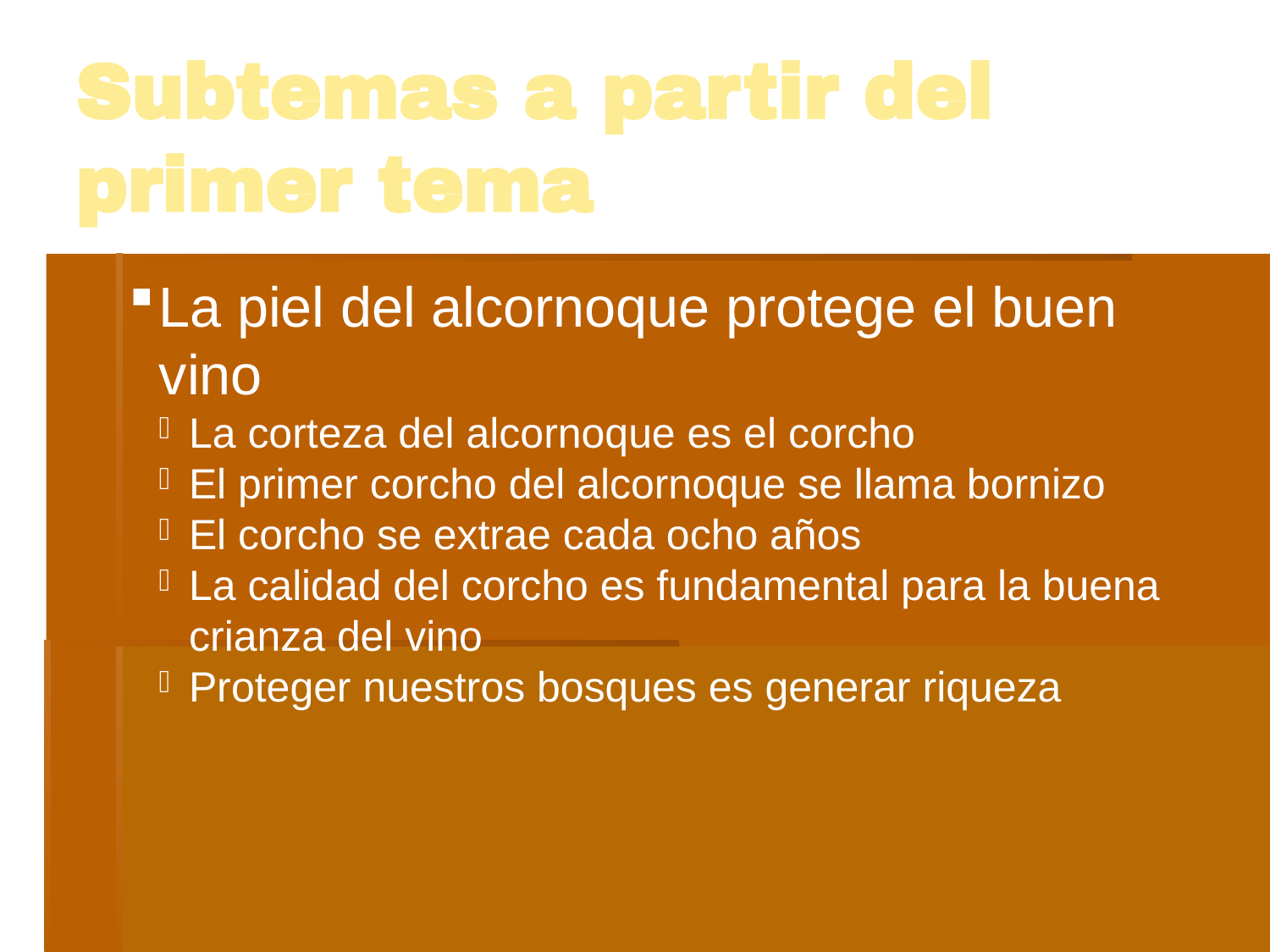

Subtemas a partir del primer tema
La piel del alcornoque protege el buen vino
La corteza del alcornoque es el corcho
El primer corcho del alcornoque se llama bornizo
El corcho se extrae cada ocho años
La calidad del corcho es fundamental para la buena crianza del vino
Proteger nuestros bosques es generar riqueza